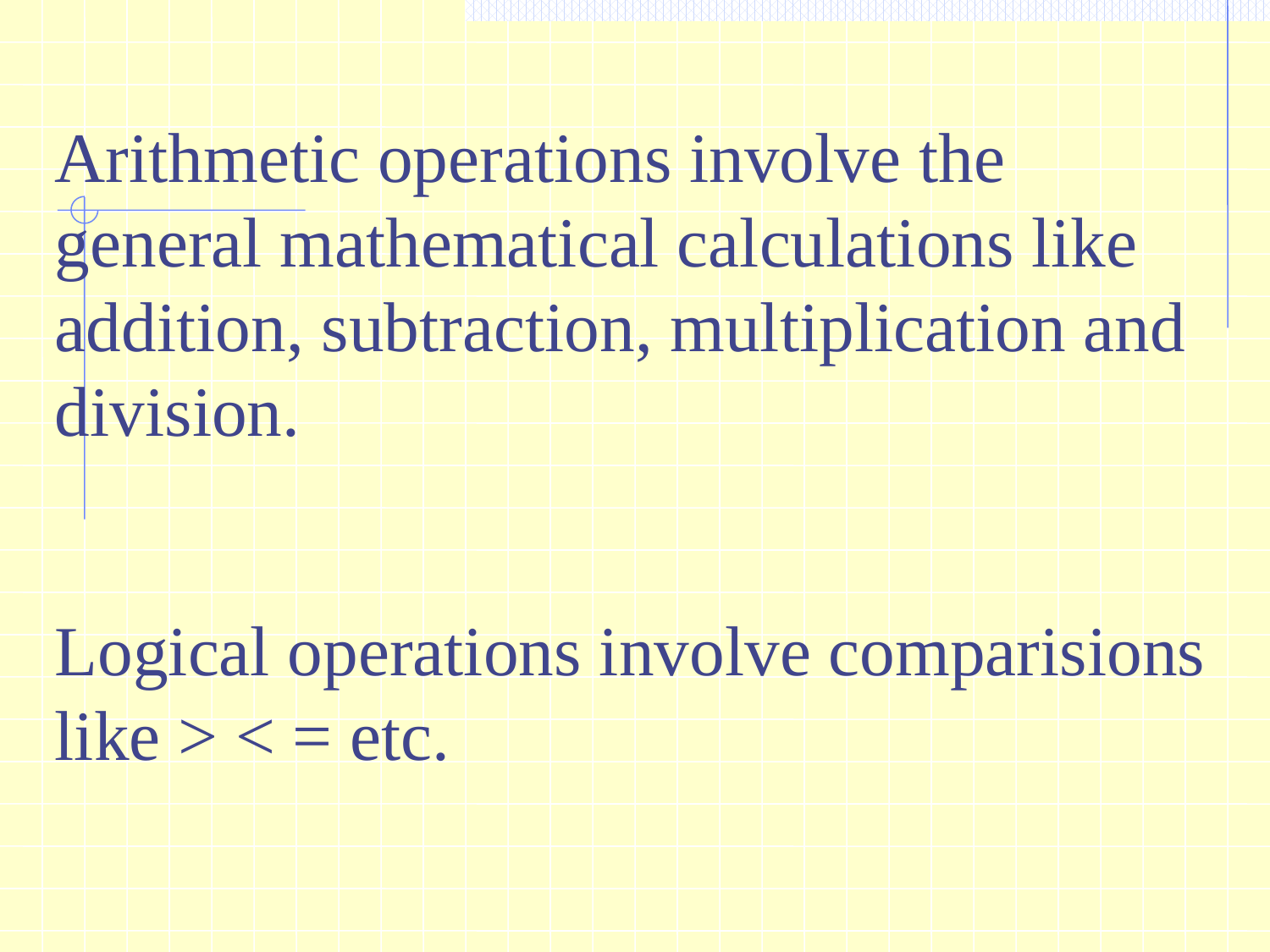

Arithmetic operations involve the general mathematical calculations like addition, subtraction, multiplication and division.

Logical operations involve comparisions like > < = etc.